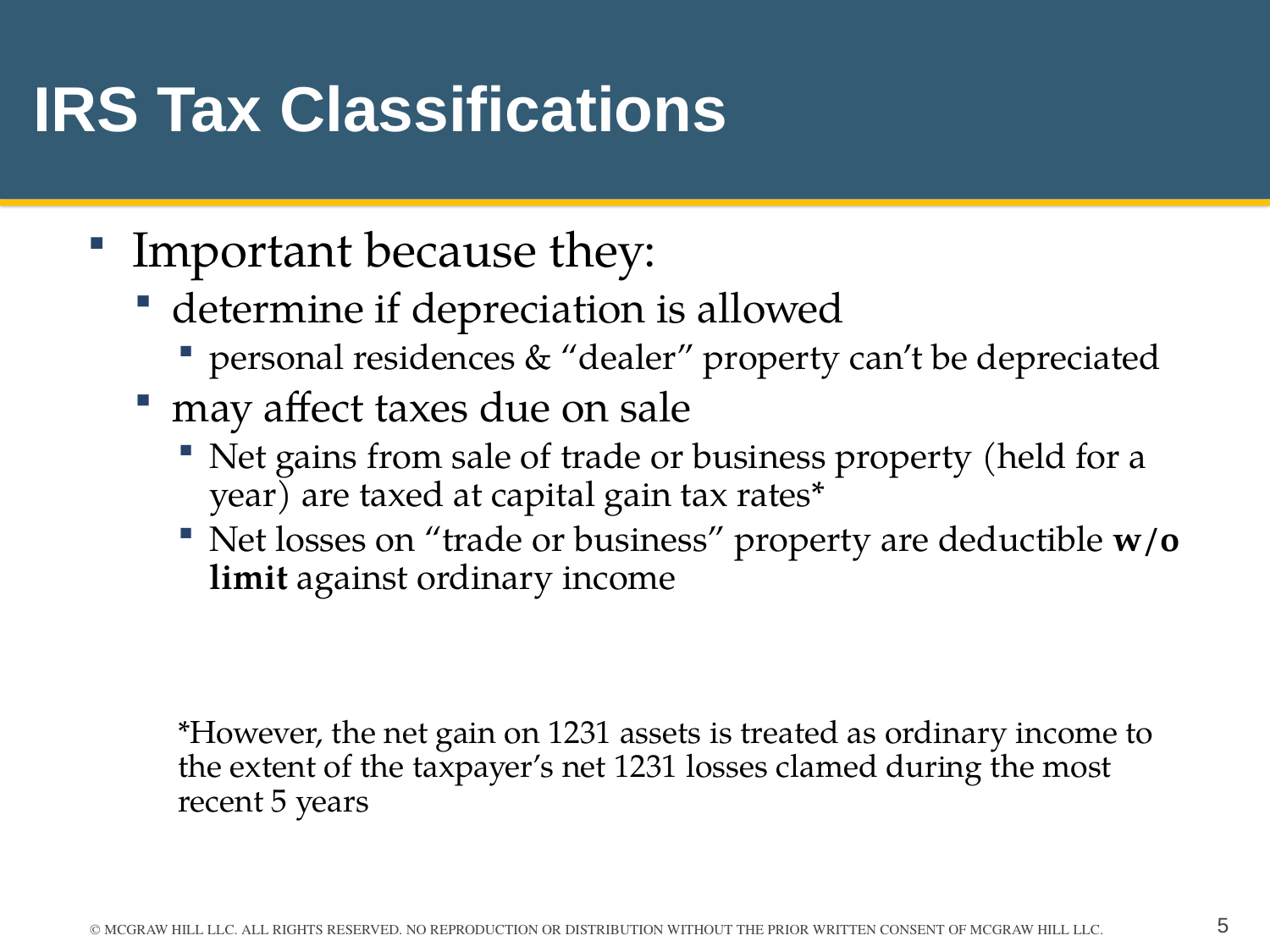

# IRS Tax Classifications
Important because they:
determine if depreciation is allowed
personal residences & “dealer” property can’t be depreciated
may affect taxes due on sale
Net gains from sale of trade or business property (held for a year) are taxed at capital gain tax rates*
Net losses on “trade or business” property are deductible w/o limit against ordinary income

*However, the net gain on 1231 assets is treated as ordinary income to the extent of the taxpayer’s net 1231 losses clamed during the most recent 5 years

© MCGRAW HILL LLC. ALL RIGHTS RESERVED. NO REPRODUCTION OR DISTRIBUTION WITHOUT THE PRIOR WRITTEN CONSENT OF MCGRAW HILL LLC.
5